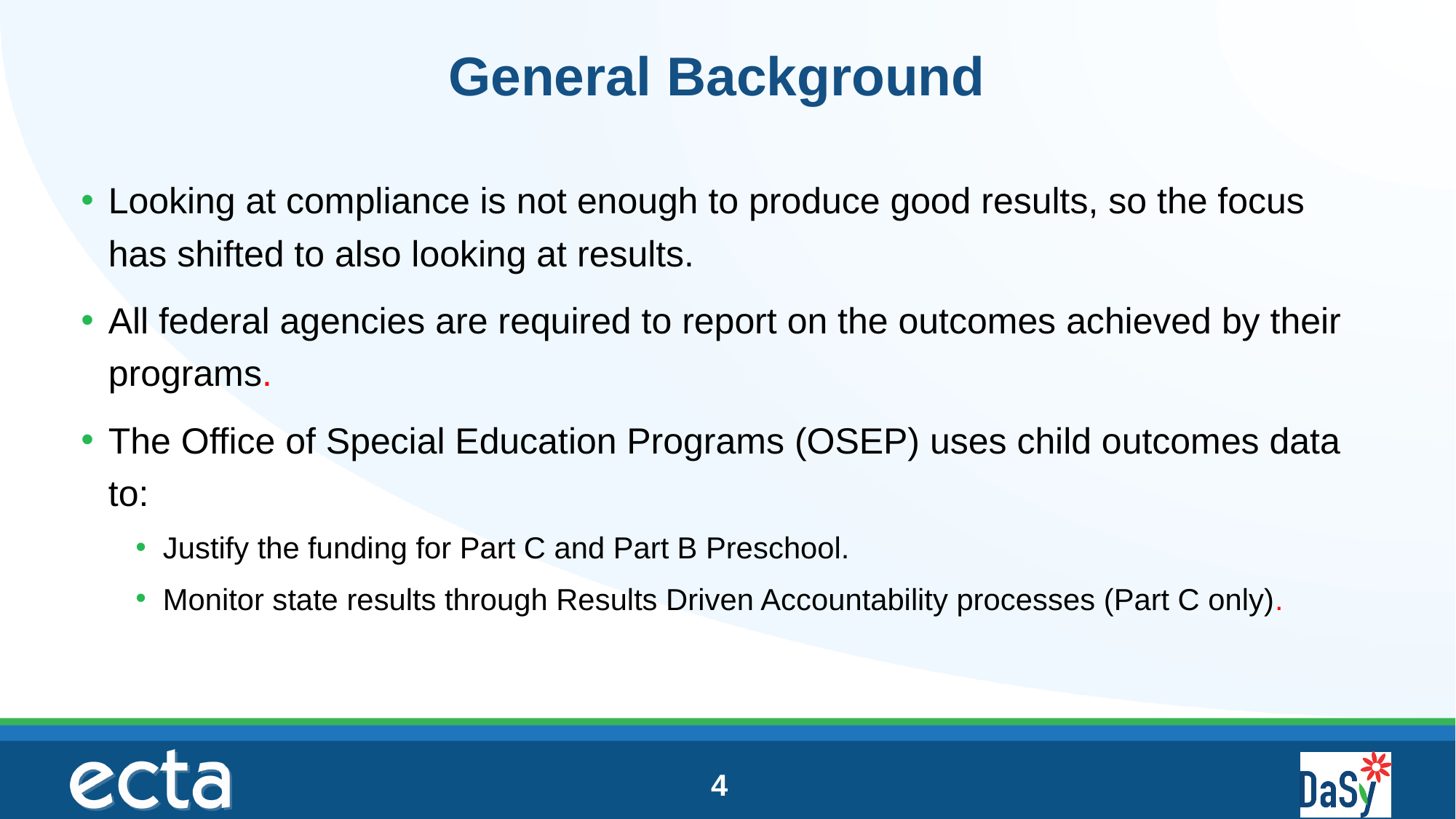

# General Background
Looking at compliance is not enough to produce good results, so the focus has shifted to also looking at results.
All federal agencies are required to report on the outcomes achieved by their programs.
The Office of Special Education Programs (OSEP) uses child outcomes data to:
Justify the funding for Part C and Part B Preschool.
Monitor state results through Results Driven Accountability processes (Part C only).
4